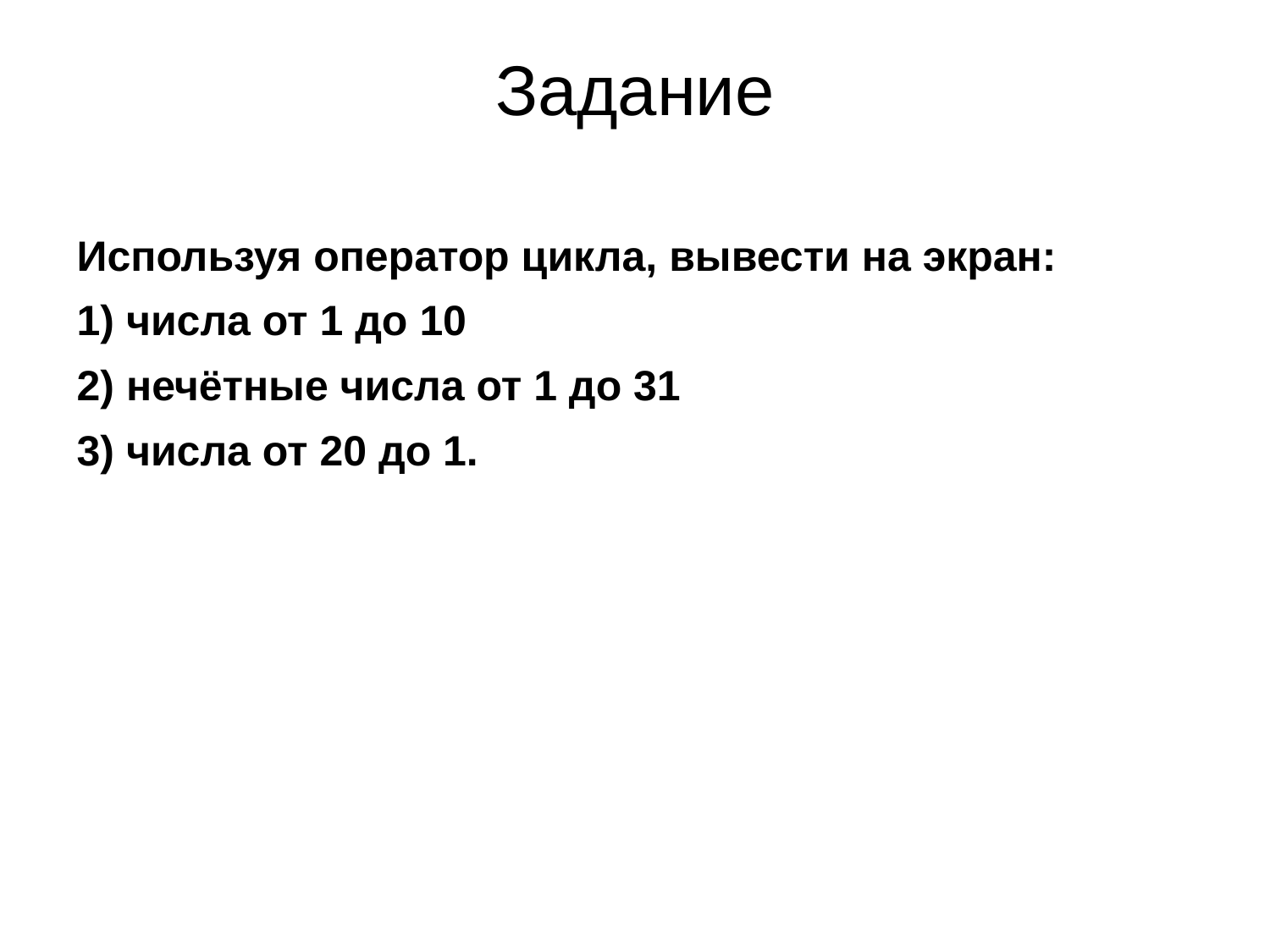

# Задание
Используя оператор цикла, вывести на экран:
1) числа от 1 до 10
2) нечётные числа от 1 до 31
3) числа от 20 до 1.